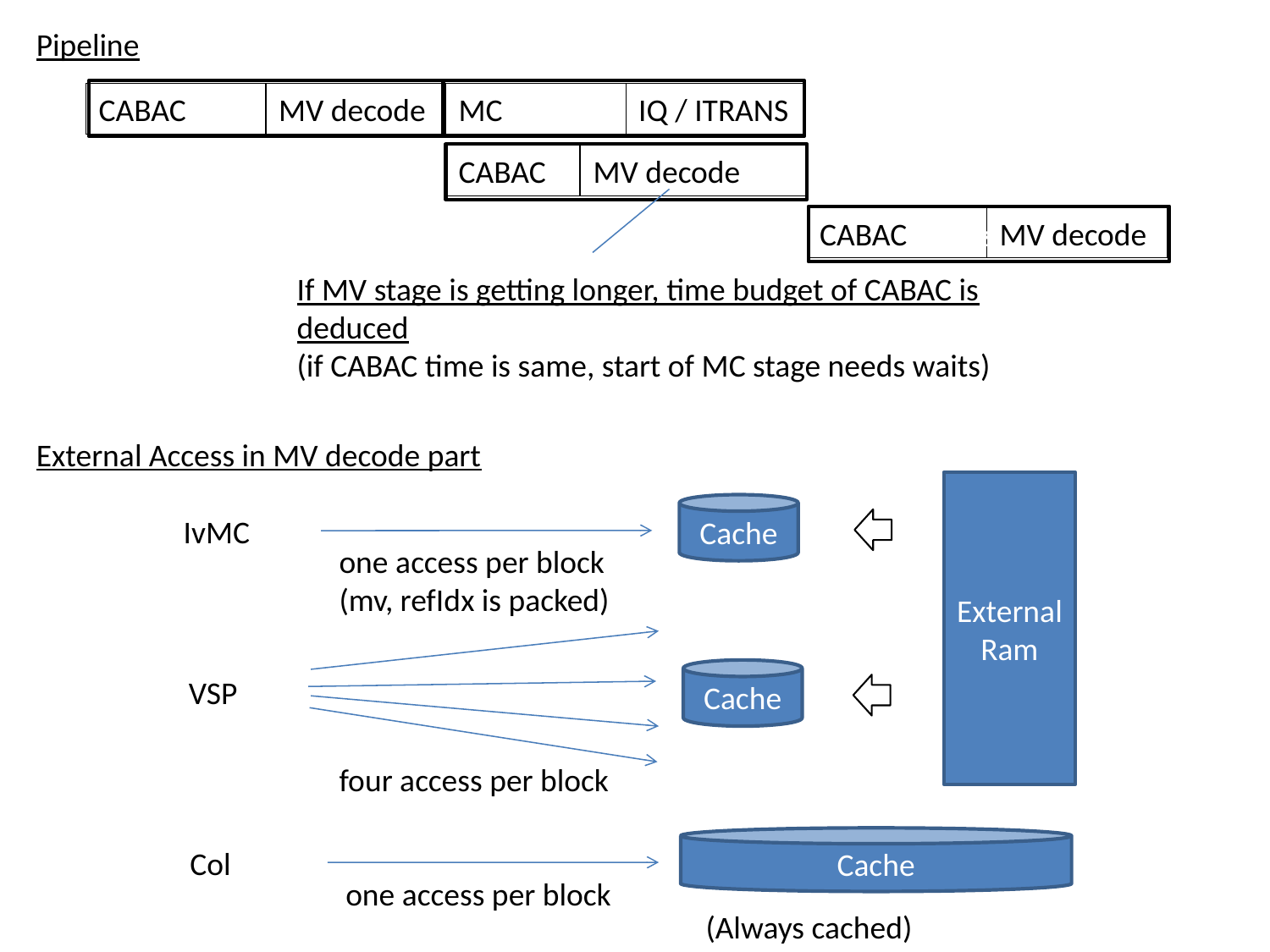

Pipeline

CABAC
MV decode
MC
IQ / ITRANS

CABAC
MV decode
s
CABAC
MV decode
If MV stage is getting longer, time budget of CABAC is deduced
(if CABAC time is same, start of MC stage needs waits)
External Access in MV decode part
ExternalRam
Cache
IvMC

one access per block
(mv, refIdx is packed)
Cache
VSP

four access per block
Cache
Col
one access per block
(Always cached)